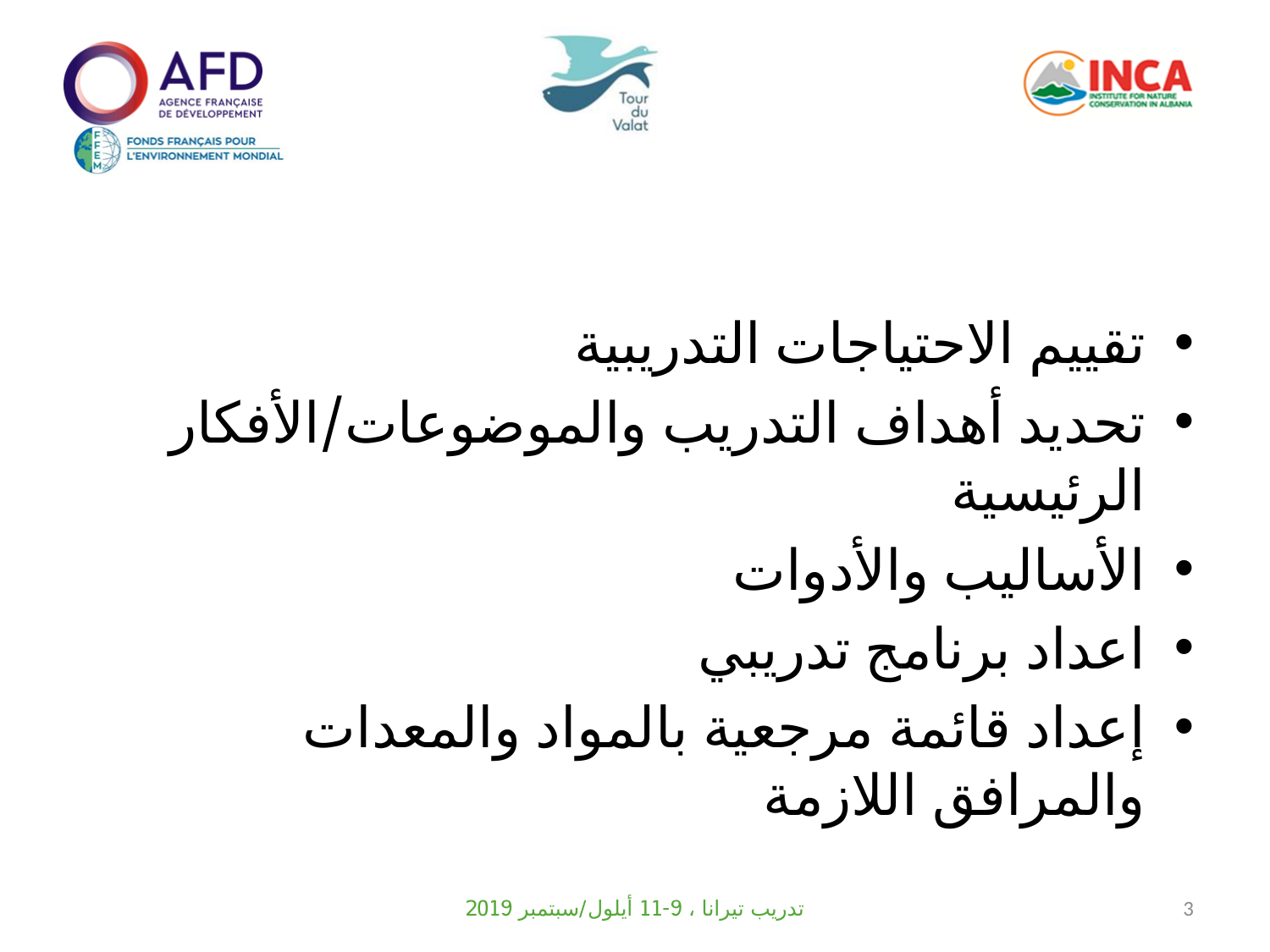

تقييم الاحتياجات التدريبية
تحديد أهداف التدريب والموضوعات/الأفكار الرئيسية
الأساليب والأدوات
اعداد برنامج تدريبي
إعداد قائمة مرجعية بالمواد والمعدات والمرافق اللازمة
تدريب تيرانا ، 9-11 أيلول/سبتمبر 2019
3